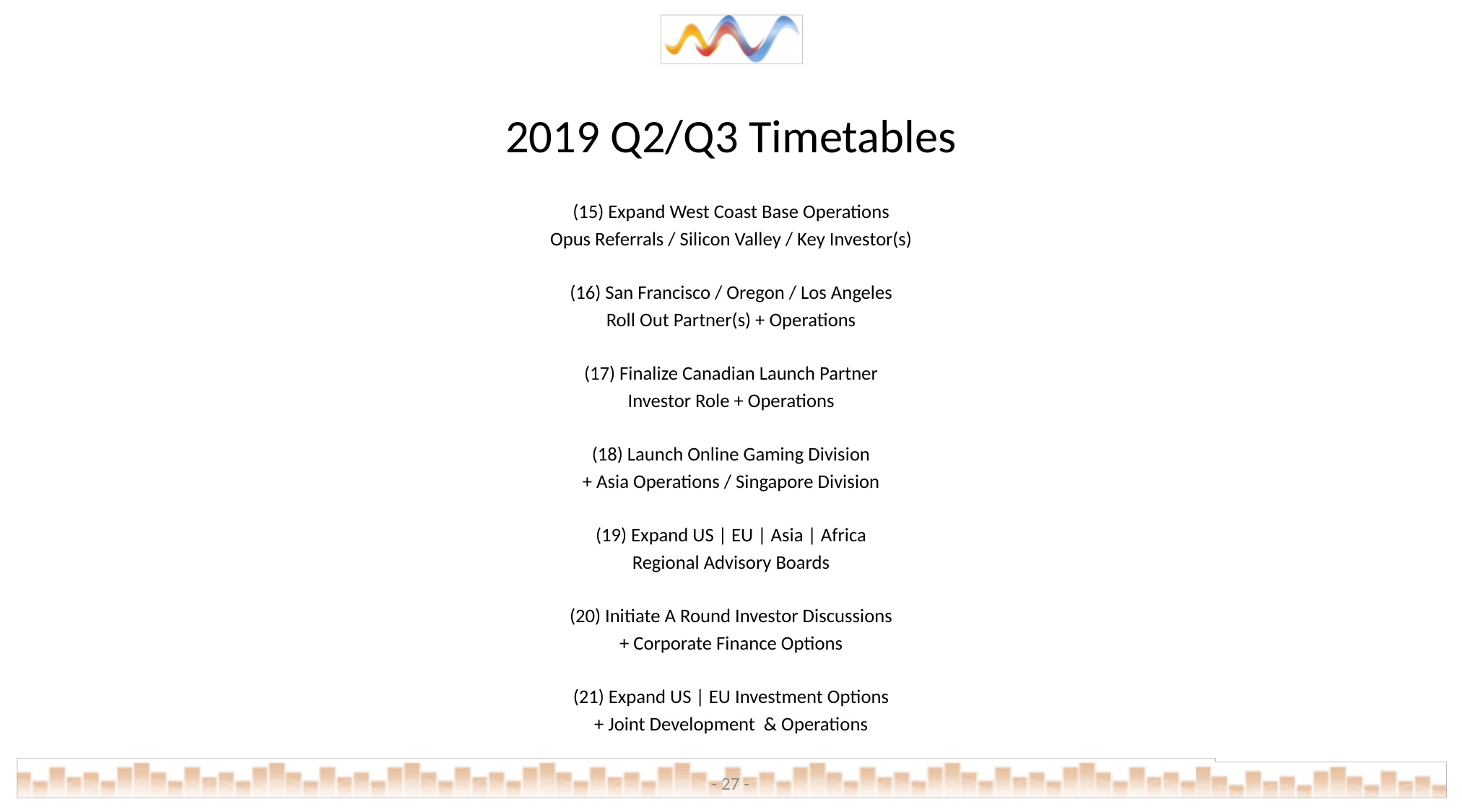

# 2019 Q2/Q3 Timetables

(15) Expand West Coast Base Operations
Opus Referrals / Silicon Valley / Key Investor(s)

(16) San Francisco / Oregon / Los Angeles
Roll Out Partner(s) + Operations

(17) Finalize Canadian Launch Partner
Investor Role + Operations

(18) Launch Online Gaming Division
+ Asia Operations / Singapore Division

(19) Expand US | EU | Asia | Africa
Regional Advisory Boards

(20) Initiate A Round Investor Discussions
+ Corporate Finance Options

(21) Expand US | EU Investment Options
+ Joint Development  & Operations
- 27 -